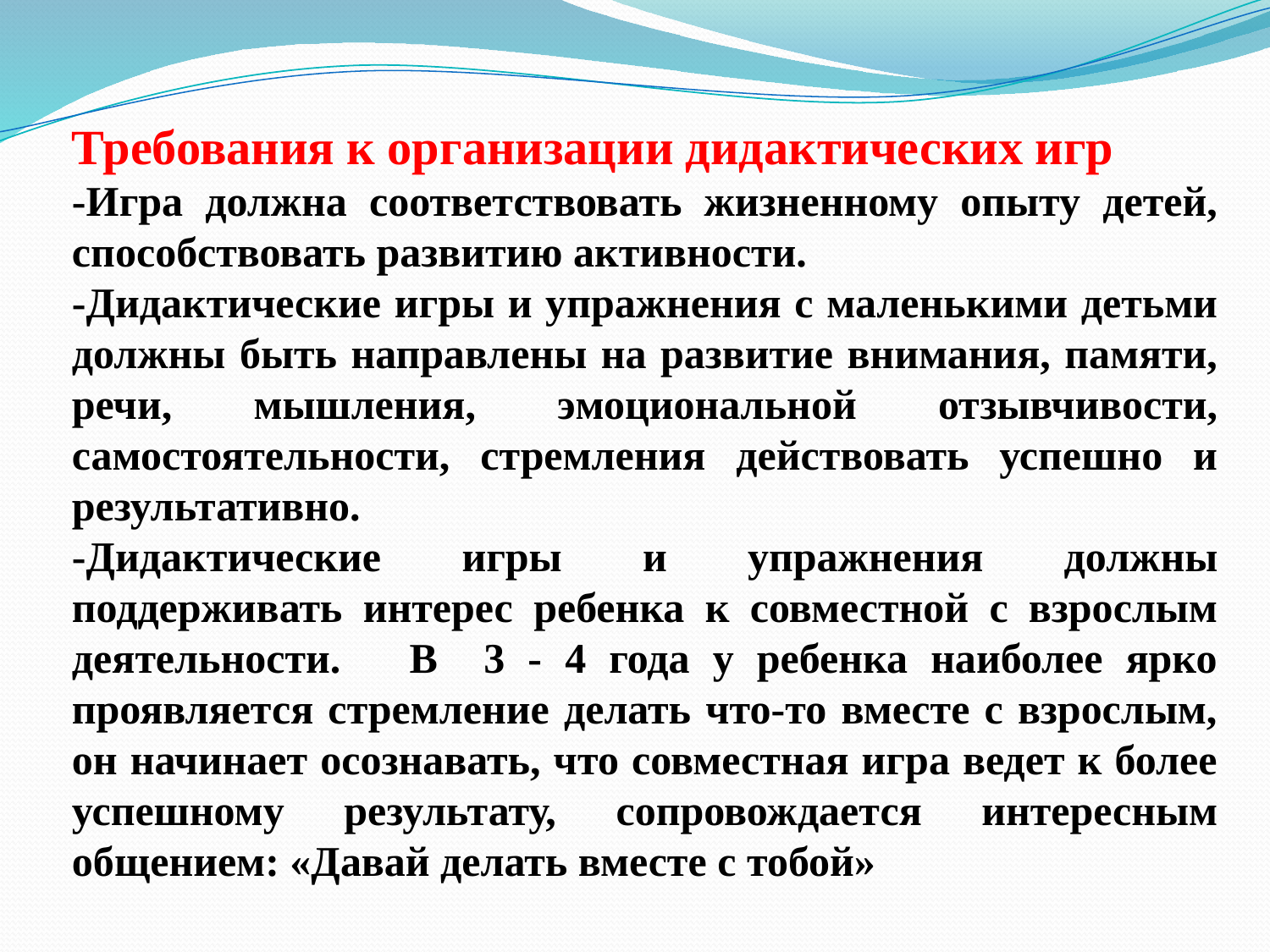

Требования к организации дидактических игр
-Игра должна соответствовать жизненному опыту детей, способствовать развитию активности.
-Дидактические игры и упражнения с маленькими детьми должны быть направлены на развитие внимания, памяти, речи, мышления, эмоциональной отзывчивости, самостоятельности, стремления действовать успешно и результативно.
-Дидактические игры и упражнения должны поддерживать интерес ребенка к совместной с взрослым деятельности.   В  3 - 4 года у ребенка наиболее ярко проявляется стремление делать что-то вместе с взрослым, он начинает осознавать, что совместная игра ведет к более успешному результату, сопровождается интересным общением: «Давай делать вместе с тобой»